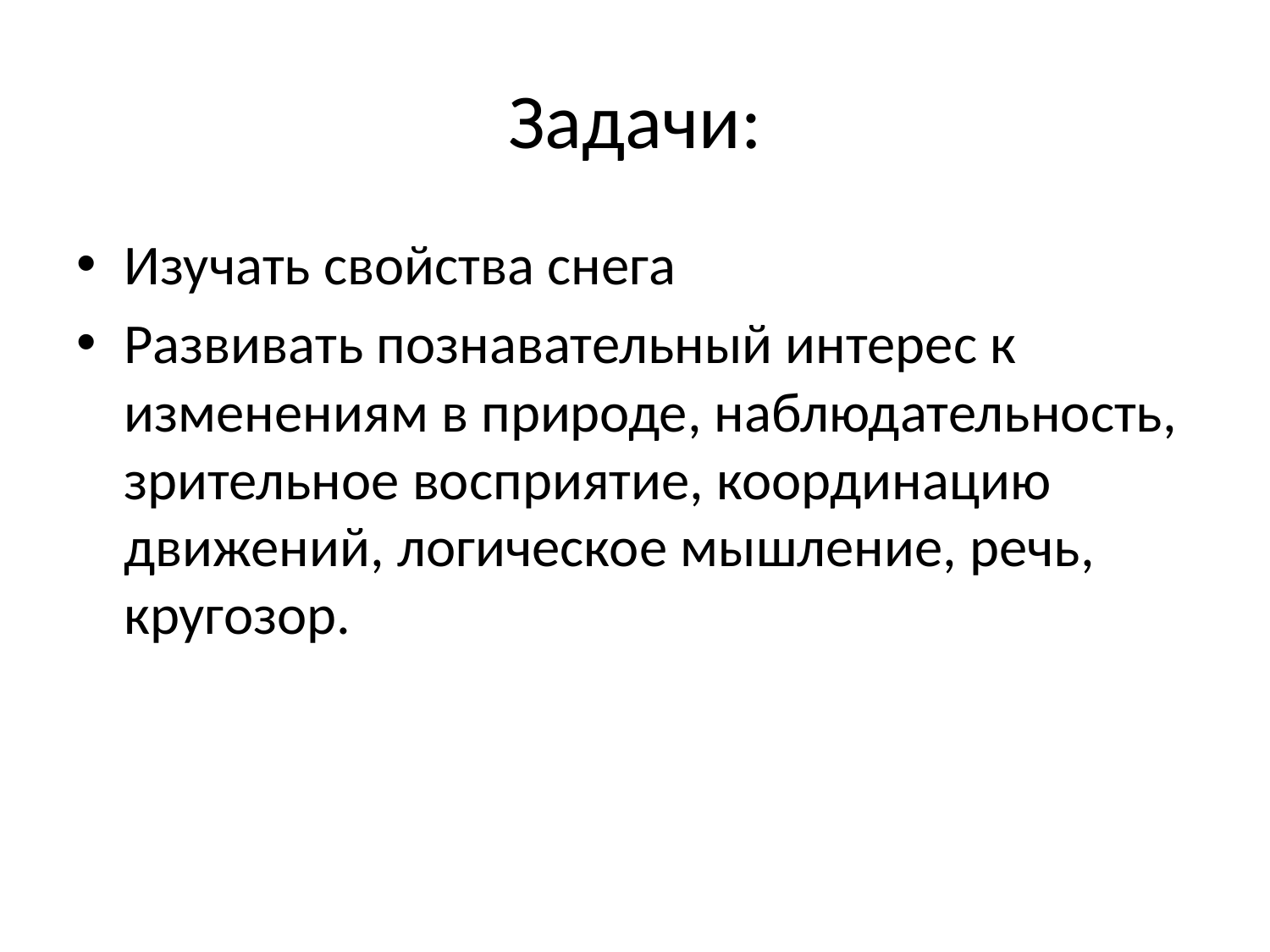

# Задачи:
Изучать свойства снега
Развивать познавательный интерес к изменениям в природе, наблюдательность, зрительное восприятие, координацию движений, логическое мышление, речь, кругозор.